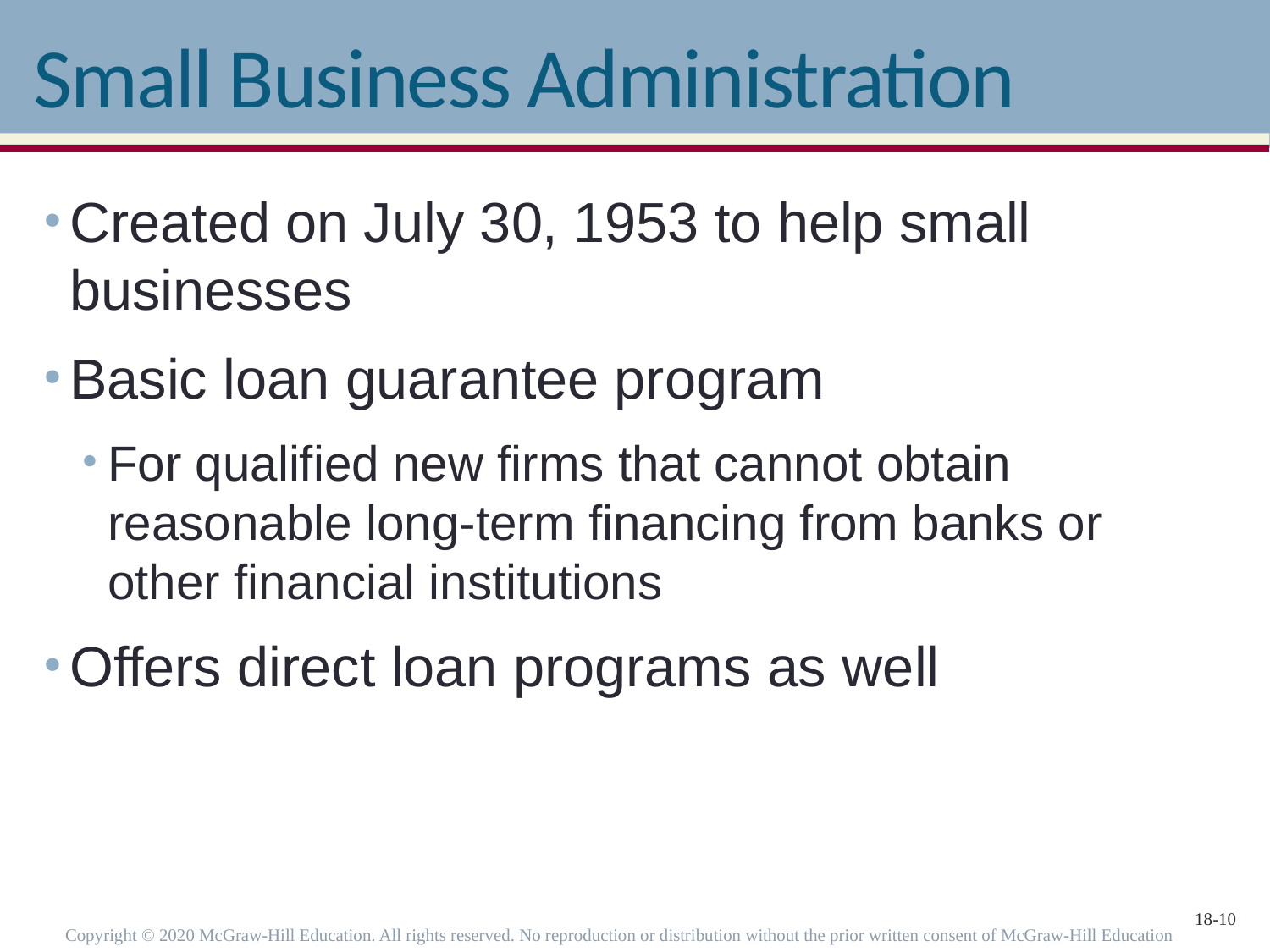

# Small Business Administration
Created on July 30, 1953 to help small businesses
Basic loan guarantee program
For qualified new firms that cannot obtain reasonable long-term financing from banks or other financial institutions
Offers direct loan programs as well
Copyright © 2020 McGraw-Hill Education. All rights reserved. No reproduction or distribution without the prior written consent of McGraw-Hill Education